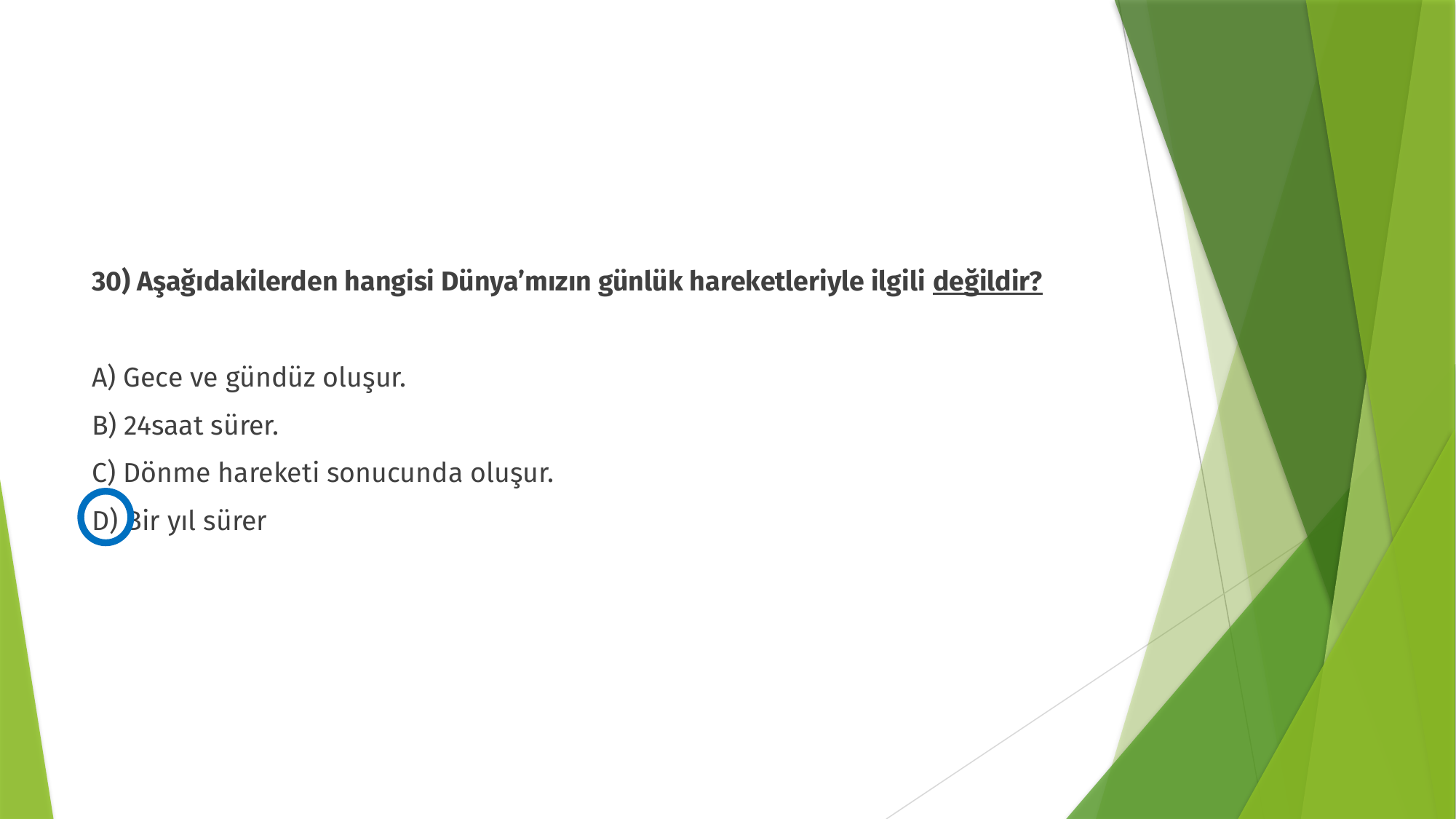

#
30) Aşağıdakilerden hangisi Dünya’mızın günlük hareketleriyle ilgili değildir?

A) Gece ve gündüz oluşur.
B) 24saat sürer.
C) Dönme hareketi sonucunda oluşur.
D) Bir yıl sürer